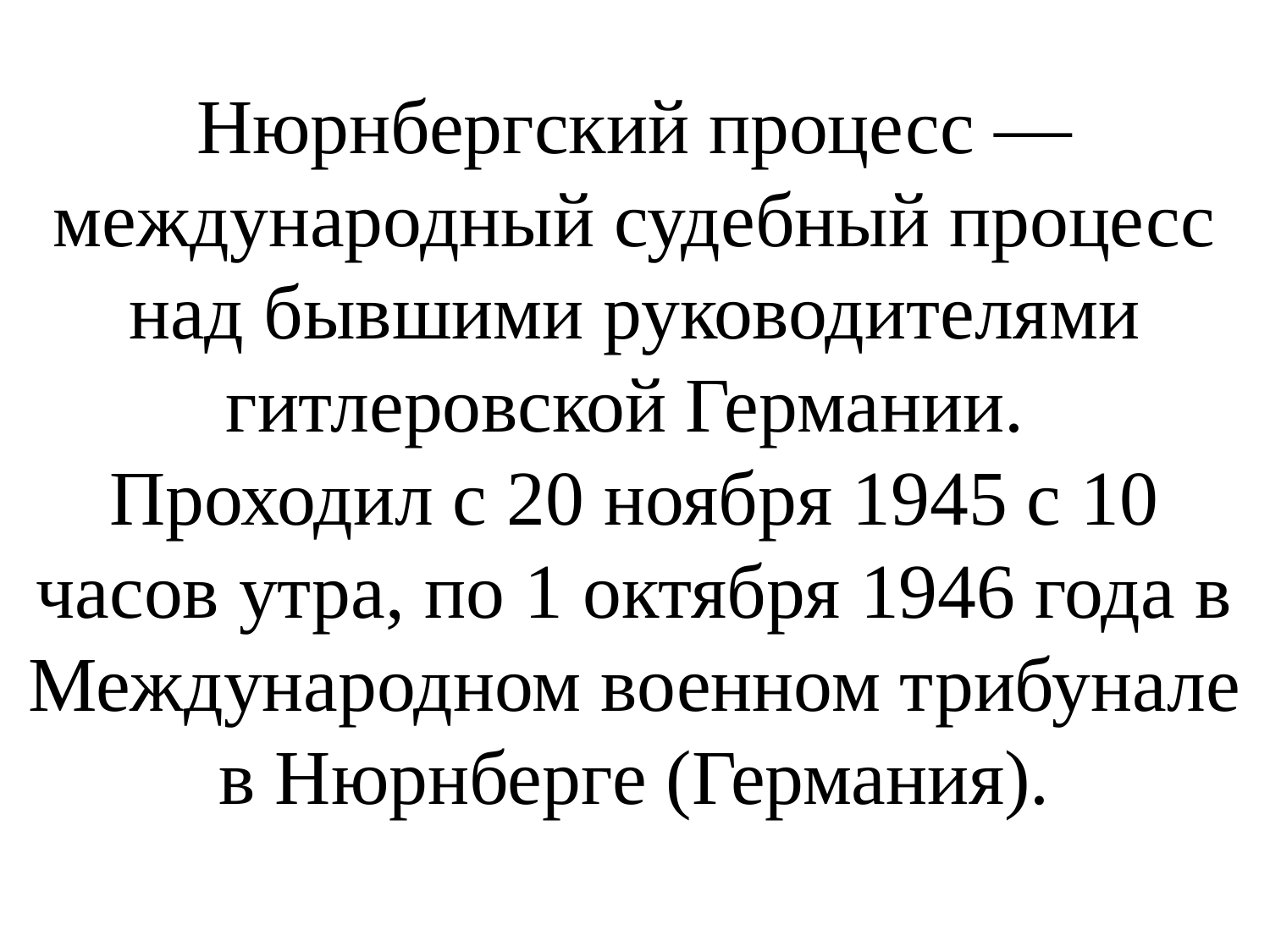

Нюрнбергский процесс — международный судебный процесс над бывшими руководителями гитлеровской Германии.
Проходил с 20 ноября 1945 с 10 часов утра, по 1 октября 1946 года в Международном военном трибунале в Нюрнберге (Германия).